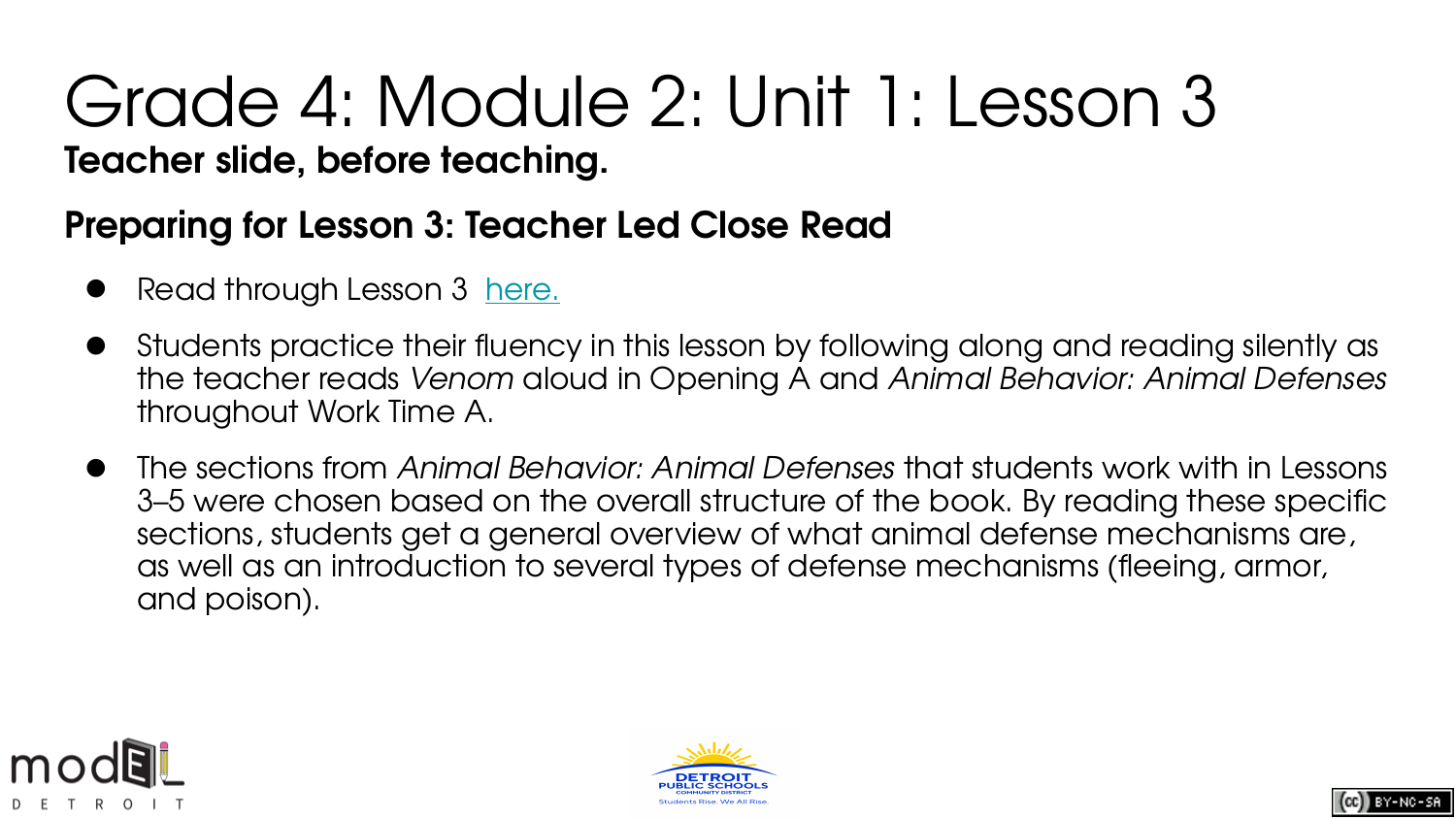

# Grade 4: Module 2: Unit 1: Lesson 3
Teacher slide, before teaching.
Preparing for Lesson 3: Teacher Led Close Read
Read through Lesson 3  here.
Students practice their fluency in this lesson by following along and reading silently as the teacher reads Venom aloud in Opening A and Animal Behavior: Animal Defenses throughout Work Time A.
The sections from Animal Behavior: Animal Defenses that students work with in Lessons 3–5 were chosen based on the overall structure of the book. By reading these specific sections, students get a general overview of what animal defense mechanisms are, as well as an introduction to several types of defense mechanisms (fleeing, armor, and poison).